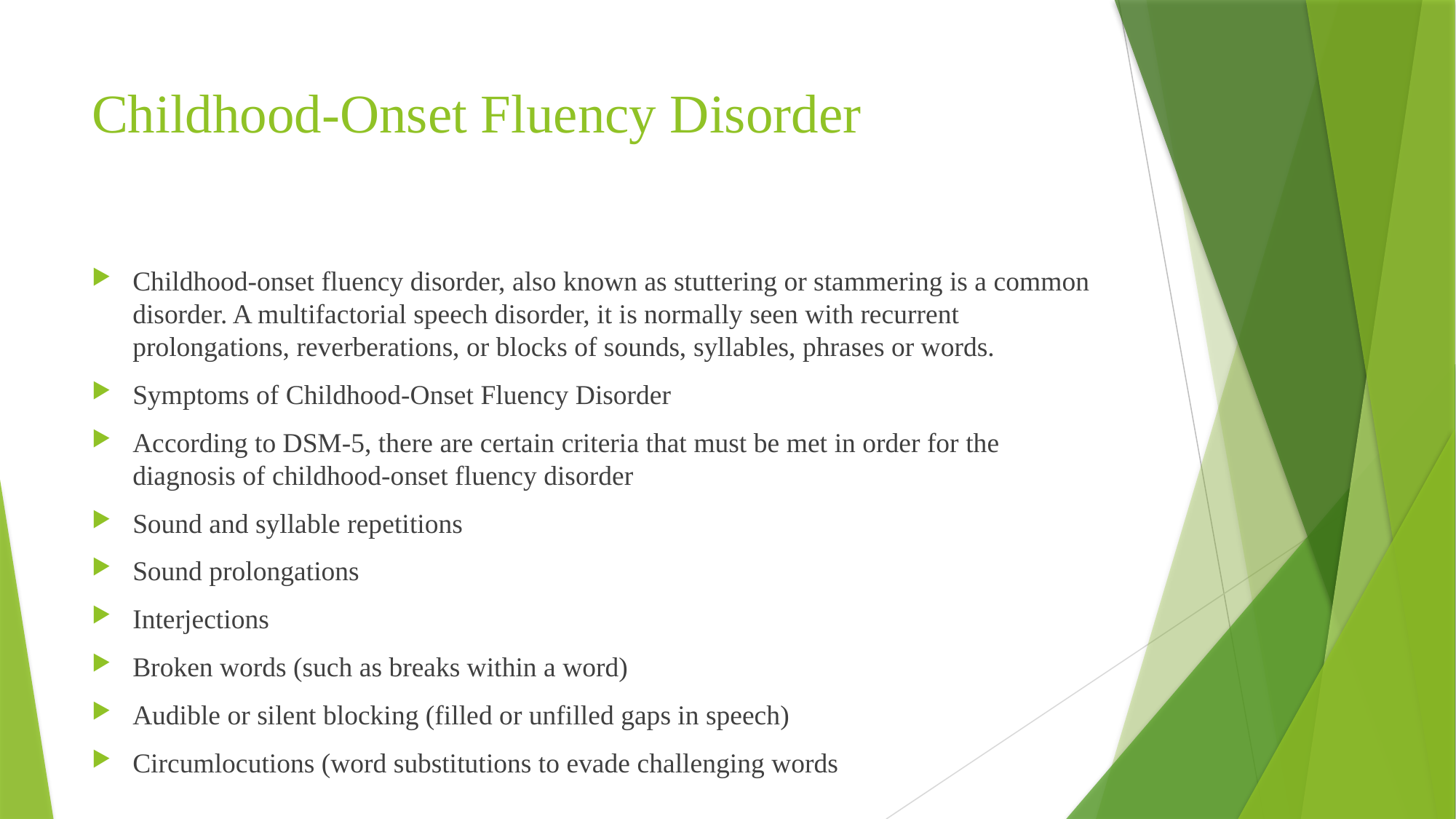

# Childhood-Onset Fluency Disorder
Childhood-onset fluency disorder, also known as stuttering or stammering is a common disorder. A multifactorial speech disorder, it is normally seen with recurrent prolongations, reverberations, or blocks of sounds, syllables, phrases or words.
Symptoms of Childhood-Onset Fluency Disorder
According to DSM-5, there are certain criteria that must be met in order for the diagnosis of childhood-onset fluency disorder
Sound and syllable repetitions
Sound prolongations
Interjections
Broken words (such as breaks within a word)
Audible or silent blocking (filled or unfilled gaps in speech)
Circumlocutions (word substitutions to evade challenging words